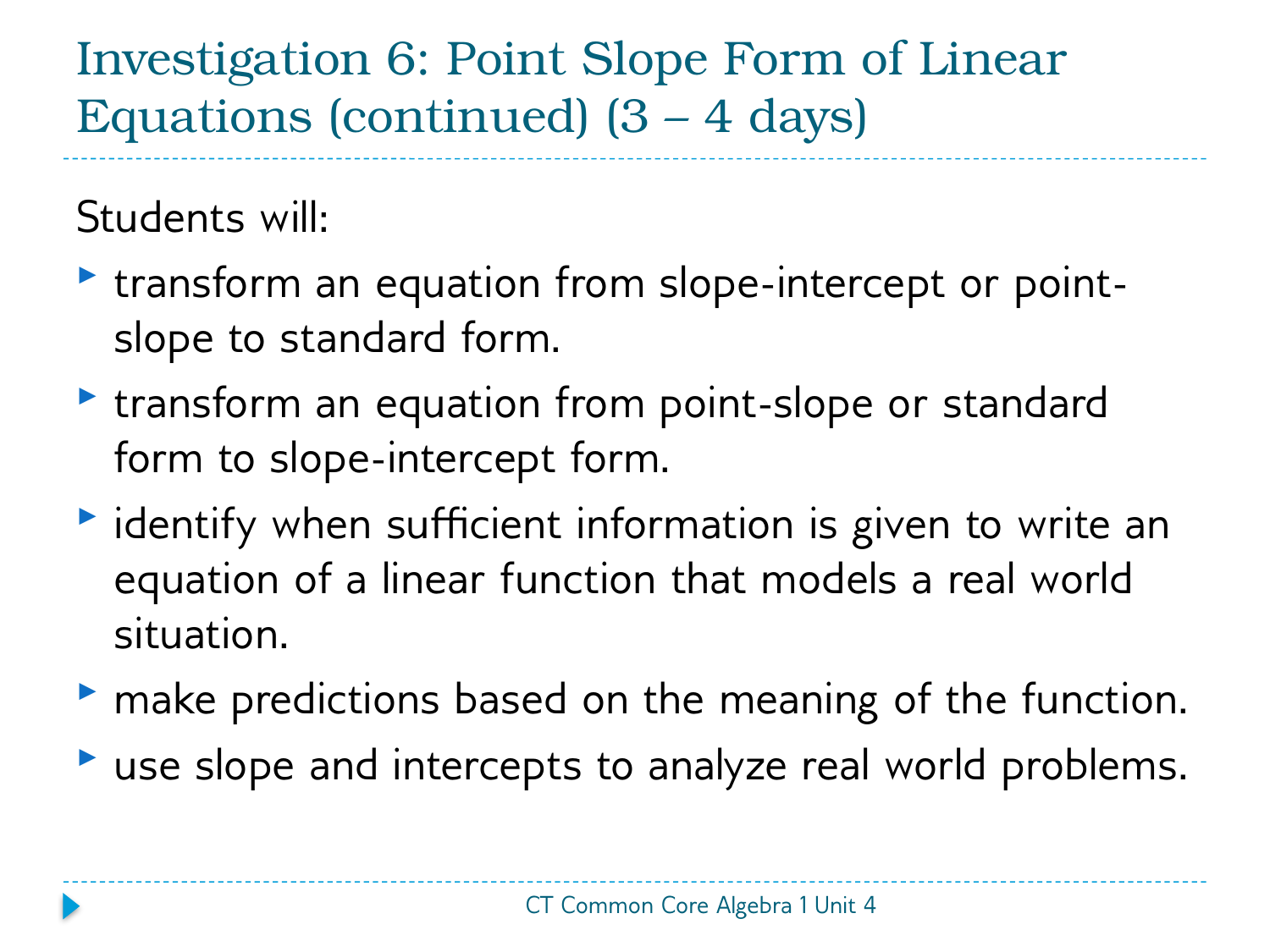

# Investigation 6: Point Slope Form of Linear Equations (continued) (3 – 4 days)
Students will:
transform an equation from slope-intercept or point-slope to standard form.
transform an equation from point-slope or standard form to slope-intercept form.
identify when sufficient information is given to write an equation of a linear function that models a real world situation.
make predictions based on the meaning of the function.
use slope and intercepts to analyze real world problems.

CT Common Core Algebra 1 Unit 4